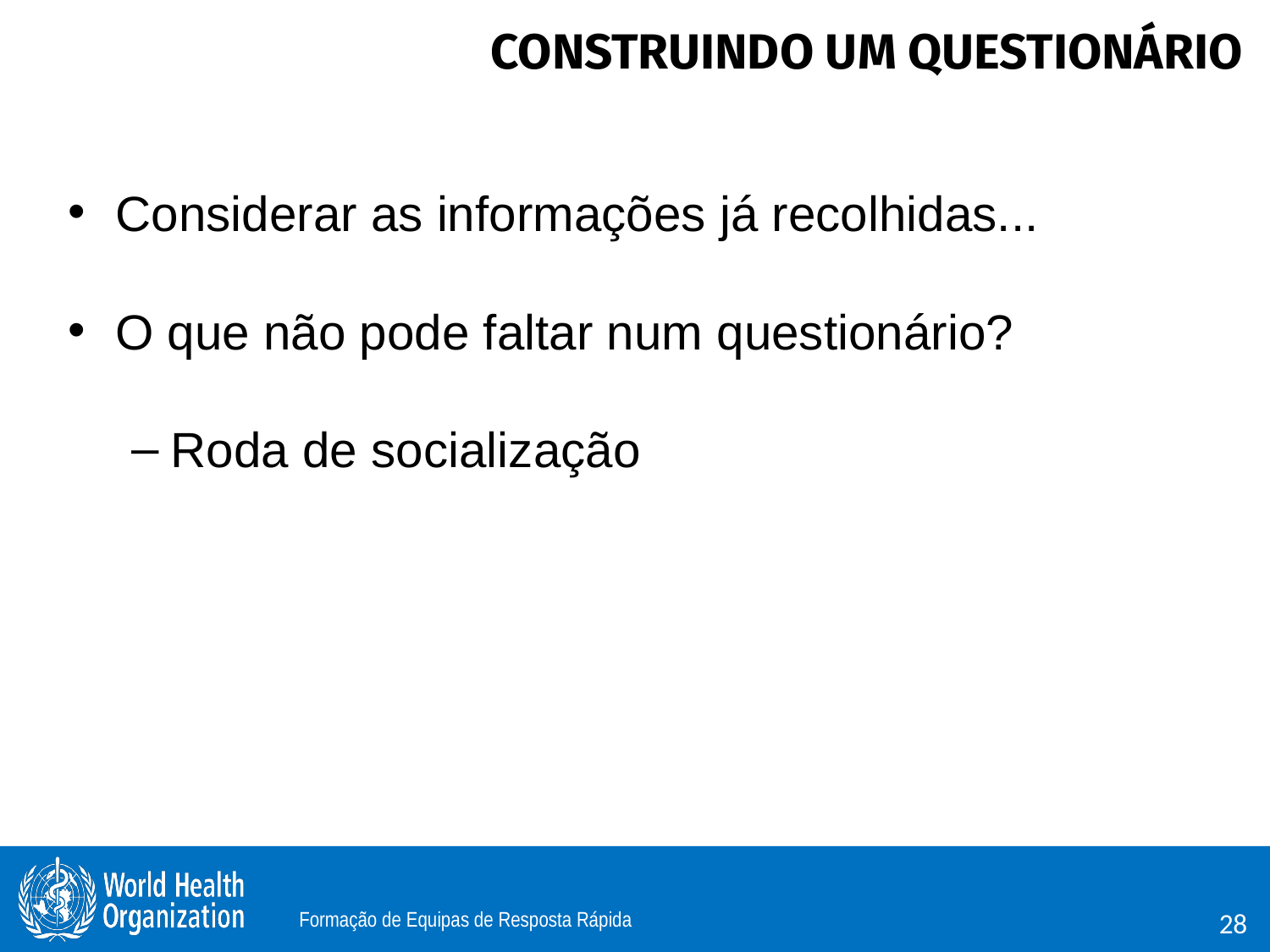

CONSTRUINDO UM QUESTIONÁRIO
Considerar as informações já recolhidas...
O que não pode faltar num questionário?
Roda de socialização